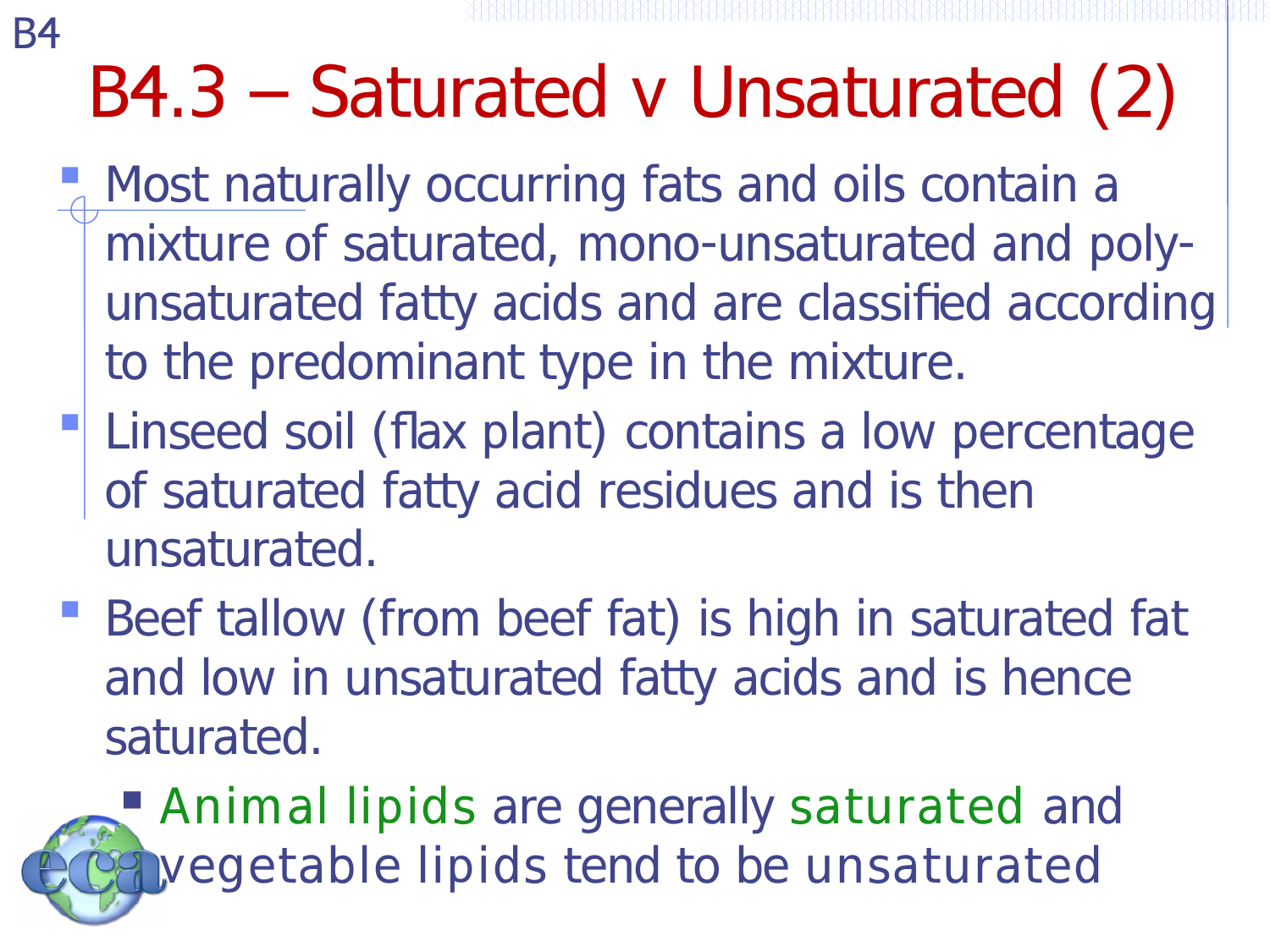

# B4.3 – Saturated v Unsaturated (2)
Most naturally occurring fats and oils contain a mixture of saturated, mono-unsaturated and poly-unsaturated fatty acids and are classified according to the predominant type in the mixture.
Linseed soil (flax plant) contains a low percentage of saturated fatty acid residues and is then unsaturated.
Beef tallow (from beef fat) is high in saturated fat and low in unsaturated fatty acids and is hence saturated.
Animal lipids are generally saturated and vegetable lipids tend to be unsaturated